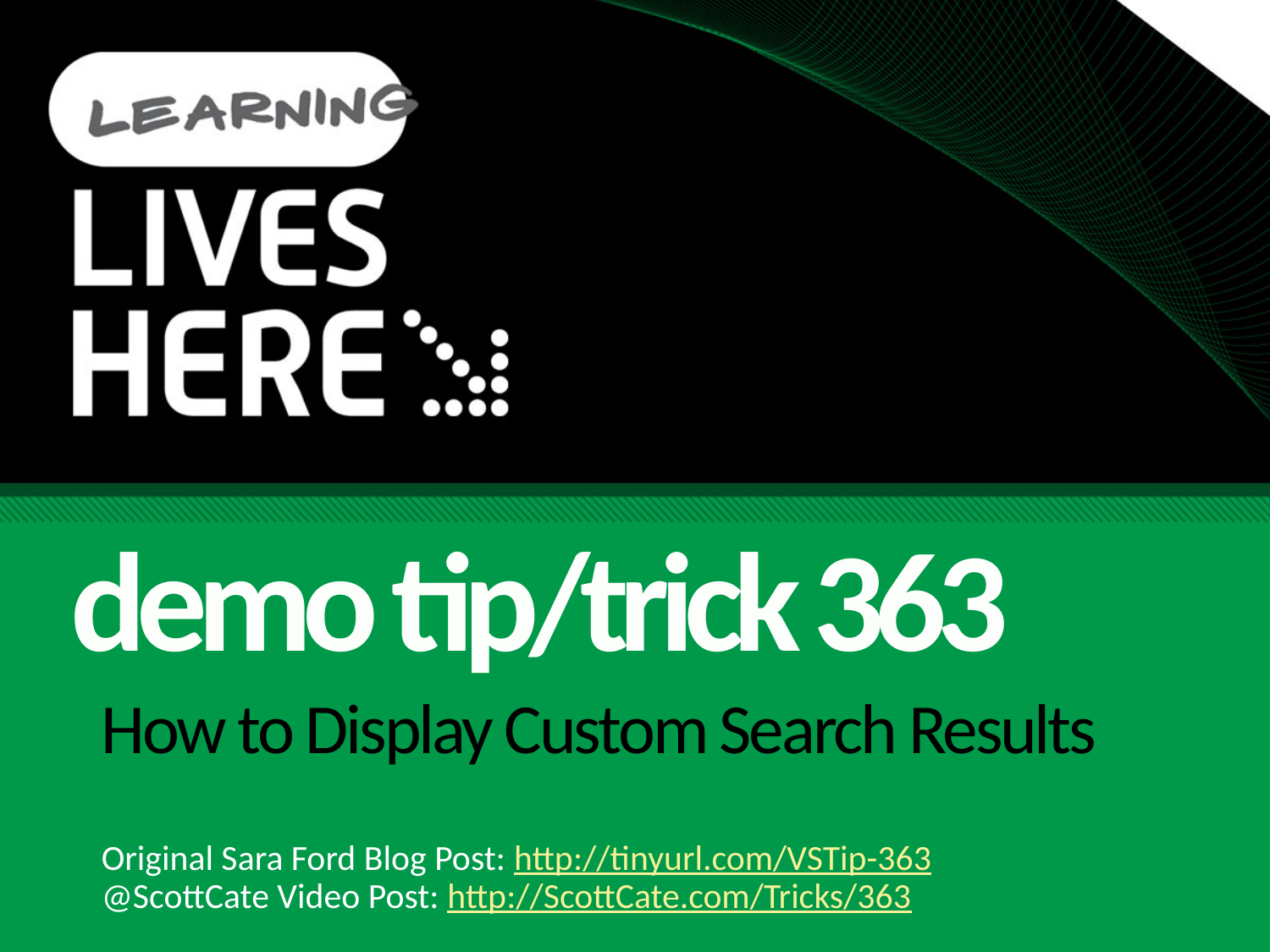

demo tip/trick 363
# How to Display Custom Search Results

Original Sara Ford Blog Post: http://tinyurl.com/VSTip-363
@ScottCate Video Post: http://ScottCate.com/Tricks/363